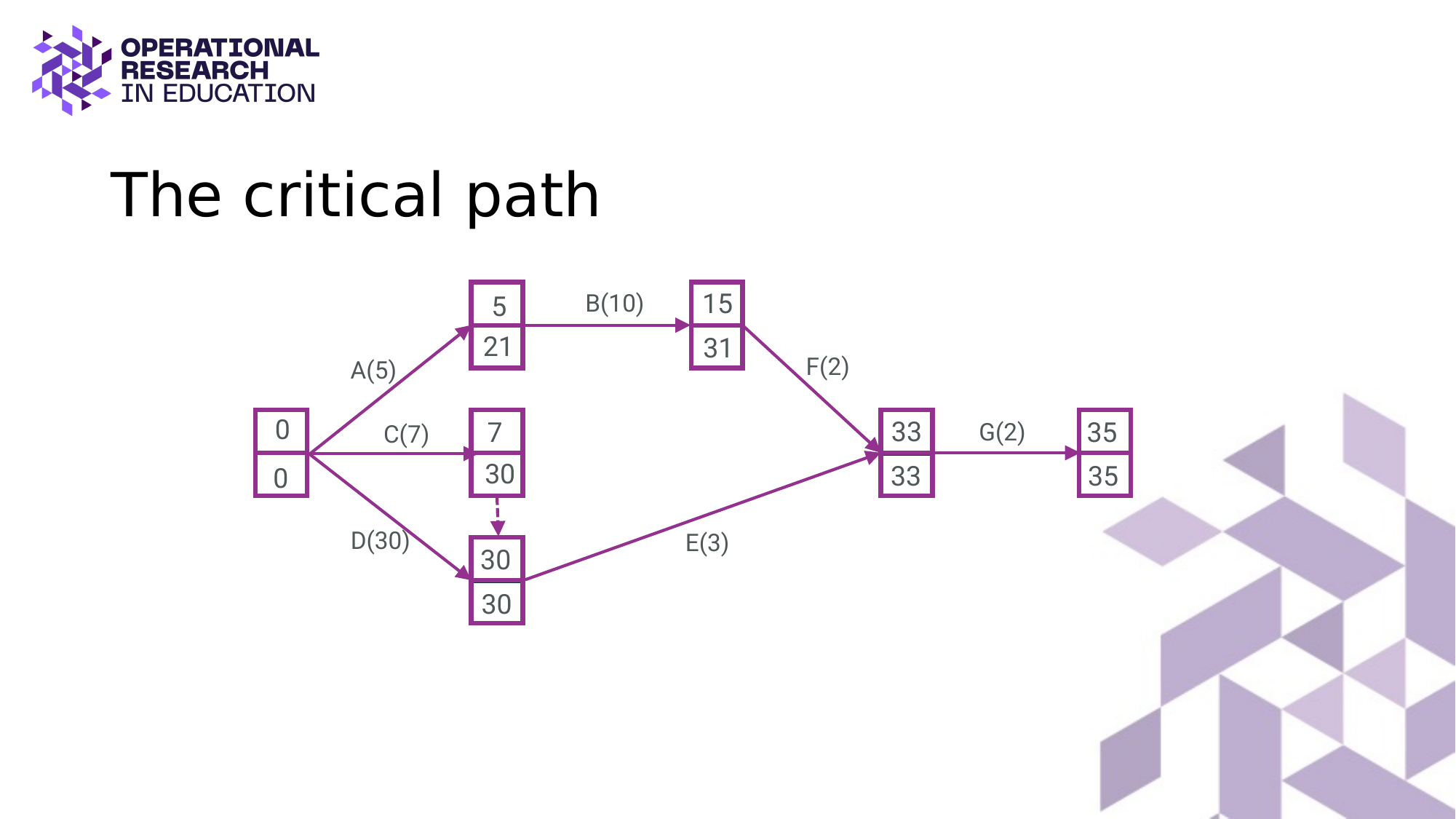

# The critical path
15

B(10)

5
21
31
F(2)
A(5)
0
33
7
35

G(2)
C(7)
30
33
35
0
D(30)
E(3)
30

30